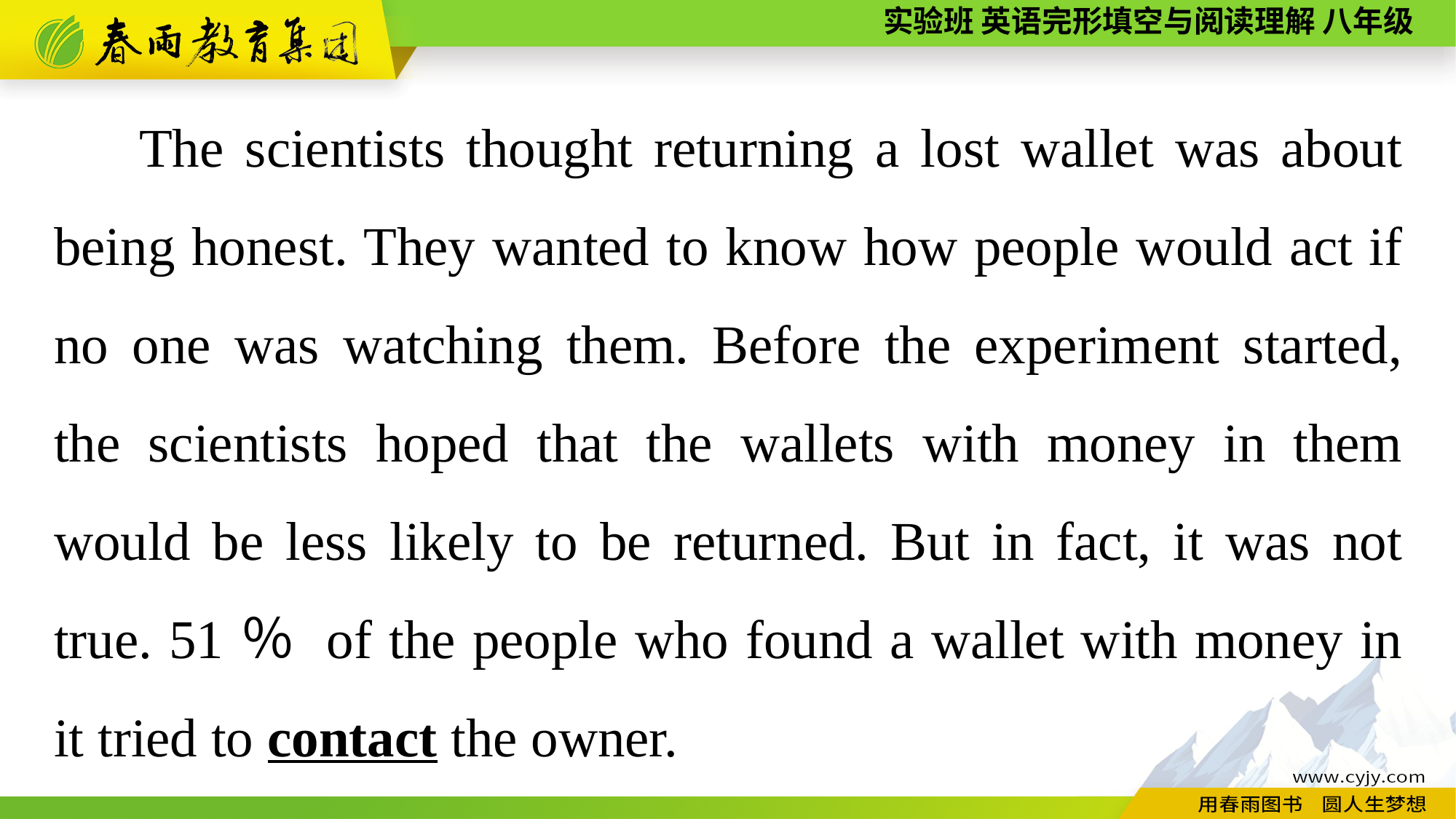

The scientists thought returning a lost wallet was about being honest. They wanted to know how people would act if no one was watching them. Before the experiment started, the scientists hoped that the wallets with money in them would be less likely to be returned. But in fact, it was not true. 51％ of the people who found a wallet with money in it tried to contact the owner.